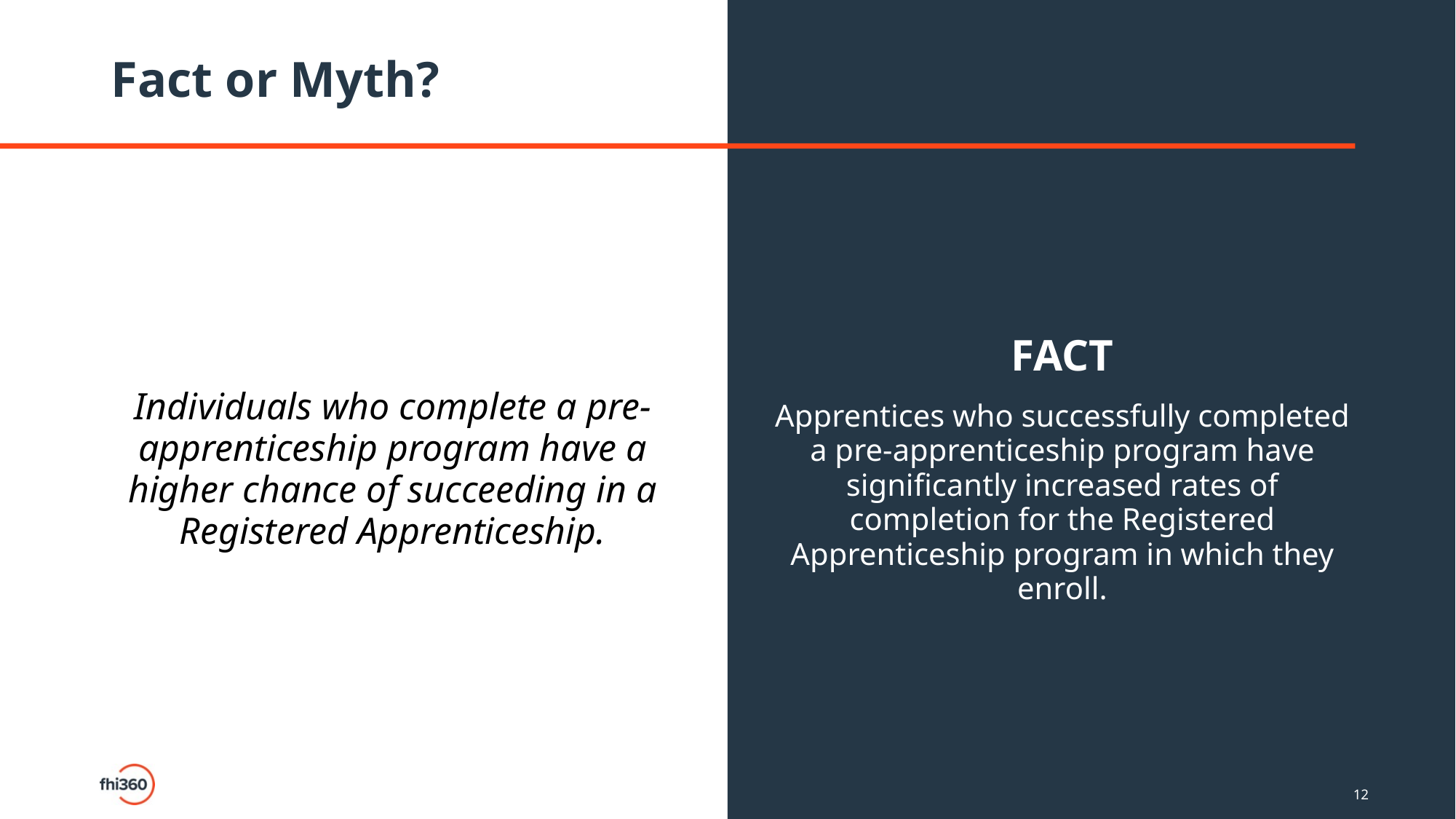

# Fact or Myth?
Individuals who complete a pre-apprenticeship program have a higher chance of succeeding in a Registered Apprenticeship.
FACT
Apprentices who successfully completed a pre-apprenticeship program have significantly increased rates of completion for the Registered Apprenticeship program in which they enroll.